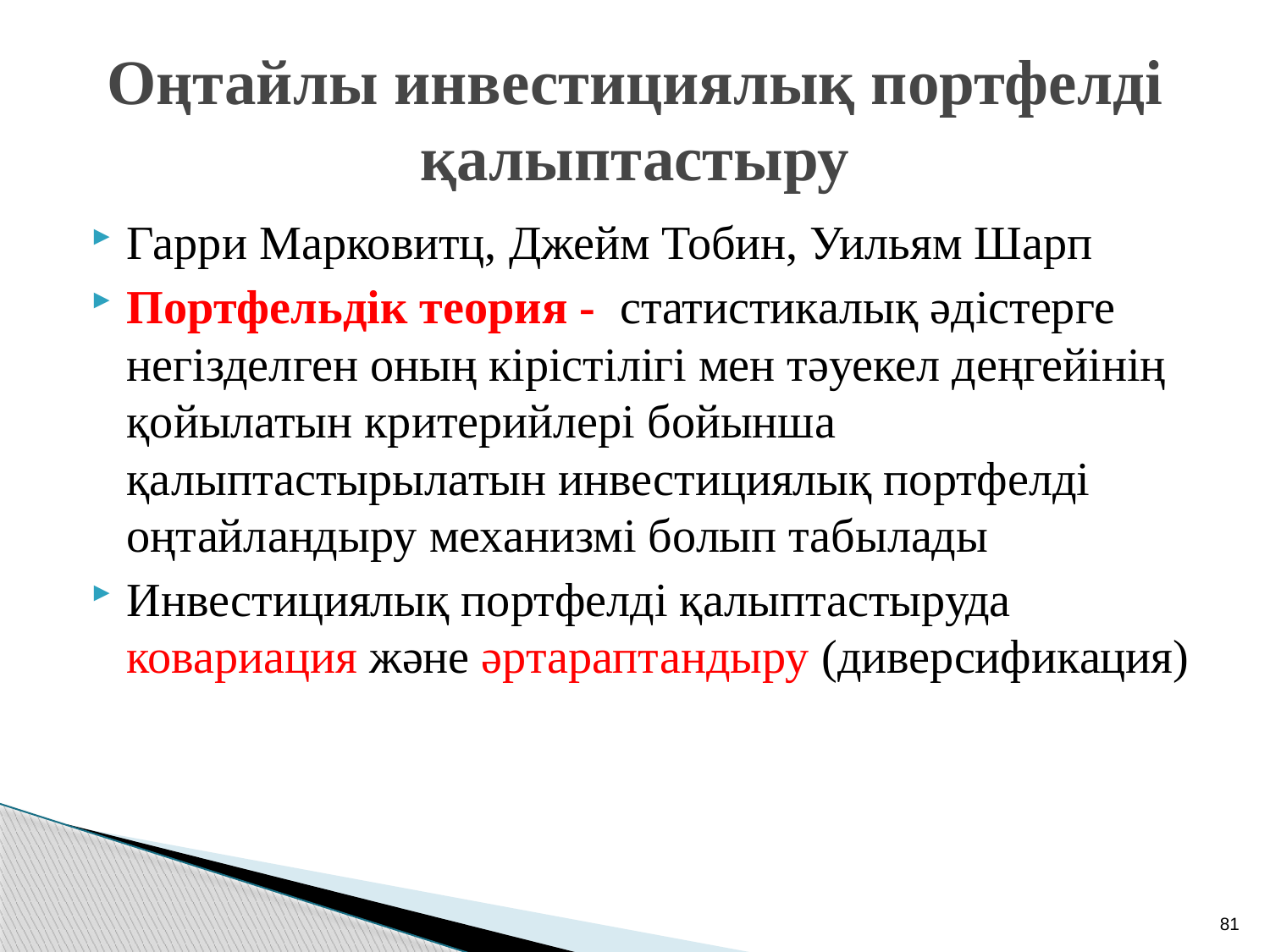

# Оңтайлы инвестициялық портфелді қалыптастыру
Гарри Марковитц, Джейм Тобин, Уильям Шарп
Портфельдік теория -  статистикалық әдістерге негізделген оның кірістілігі мен тәуекел деңгейінің қойылатын критерийлері бойынша қалыптастырылатын инвестициялық портфелді оңтайландыру механизмі болып табылады
Инвестициялық портфелді қалыптастыруда ковариация және әртараптандыру (диверсификация)

81